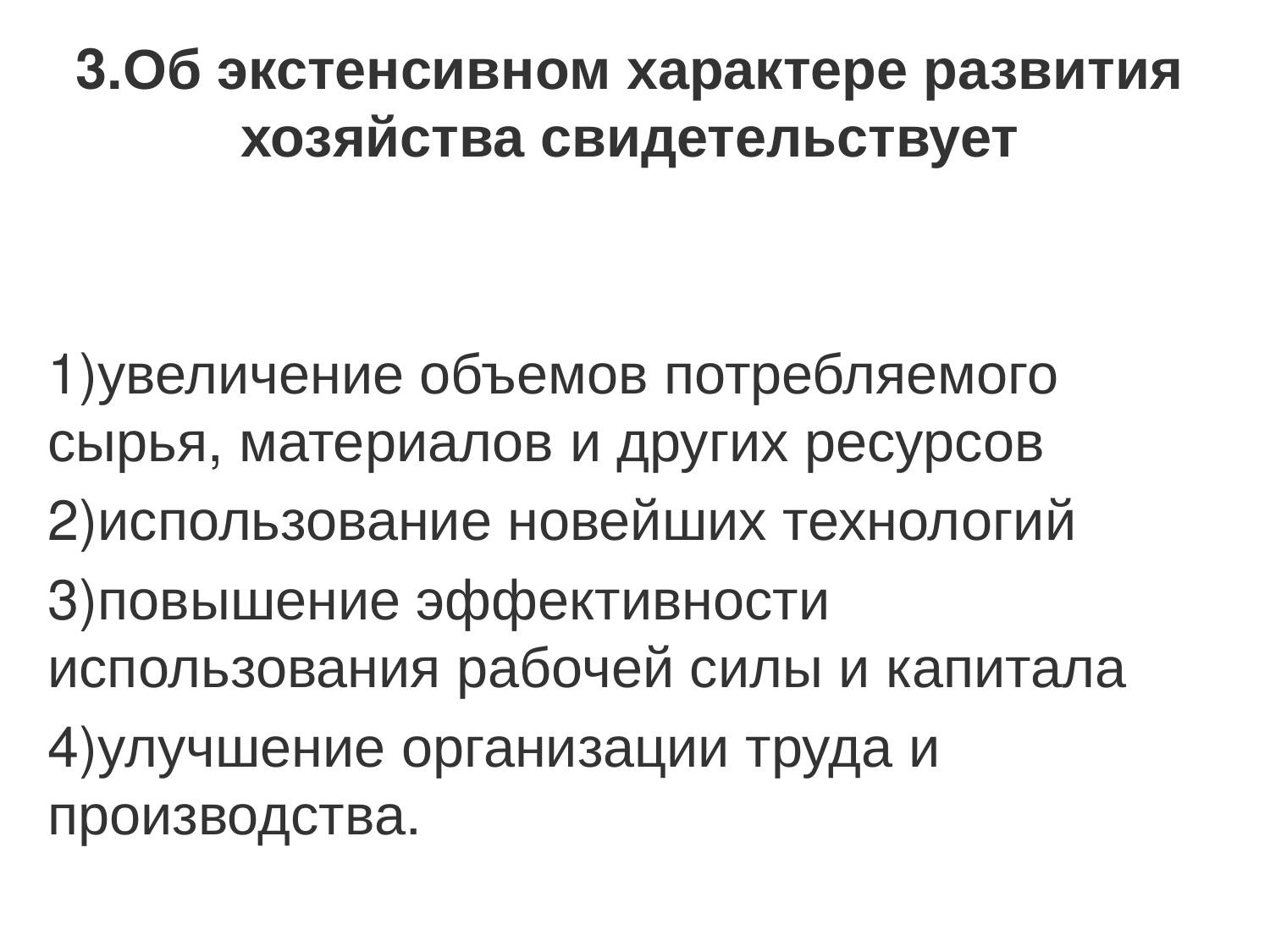

3.Об экстенсивном характере развития хозяйства свидетельствует

1)увеличение объемов потребляемого сырья, материалов и других ресурсов
2)использование новейших технологий
3)повышение эффективности использования рабочей силы и капитала
4)улучшение организации труда и производства.